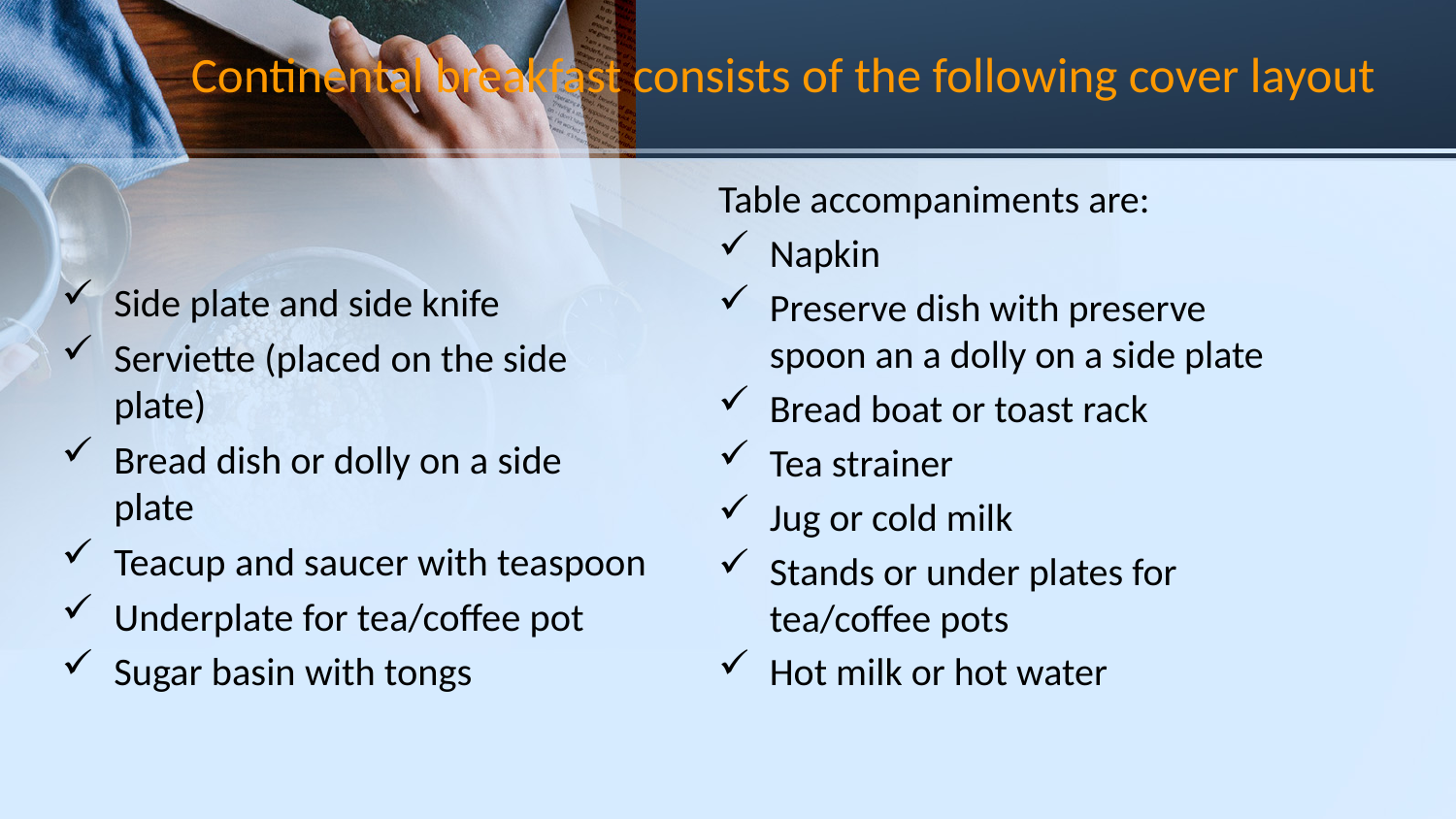

# Continental breakfast consists of the following cover layout

Side plate and side knife
Serviette (placed on the side plate)
Bread dish or dolly on a side plate
Teacup and saucer with teaspoon
Underplate for tea/coffee pot
Sugar basin with tongs
Table accompaniments are:
Napkin
Preserve dish with preserve spoon an a dolly on a side plate
Bread boat or toast rack
Tea strainer
Jug or cold milk
Stands or under plates for tea/coffee pots
Hot milk or hot water